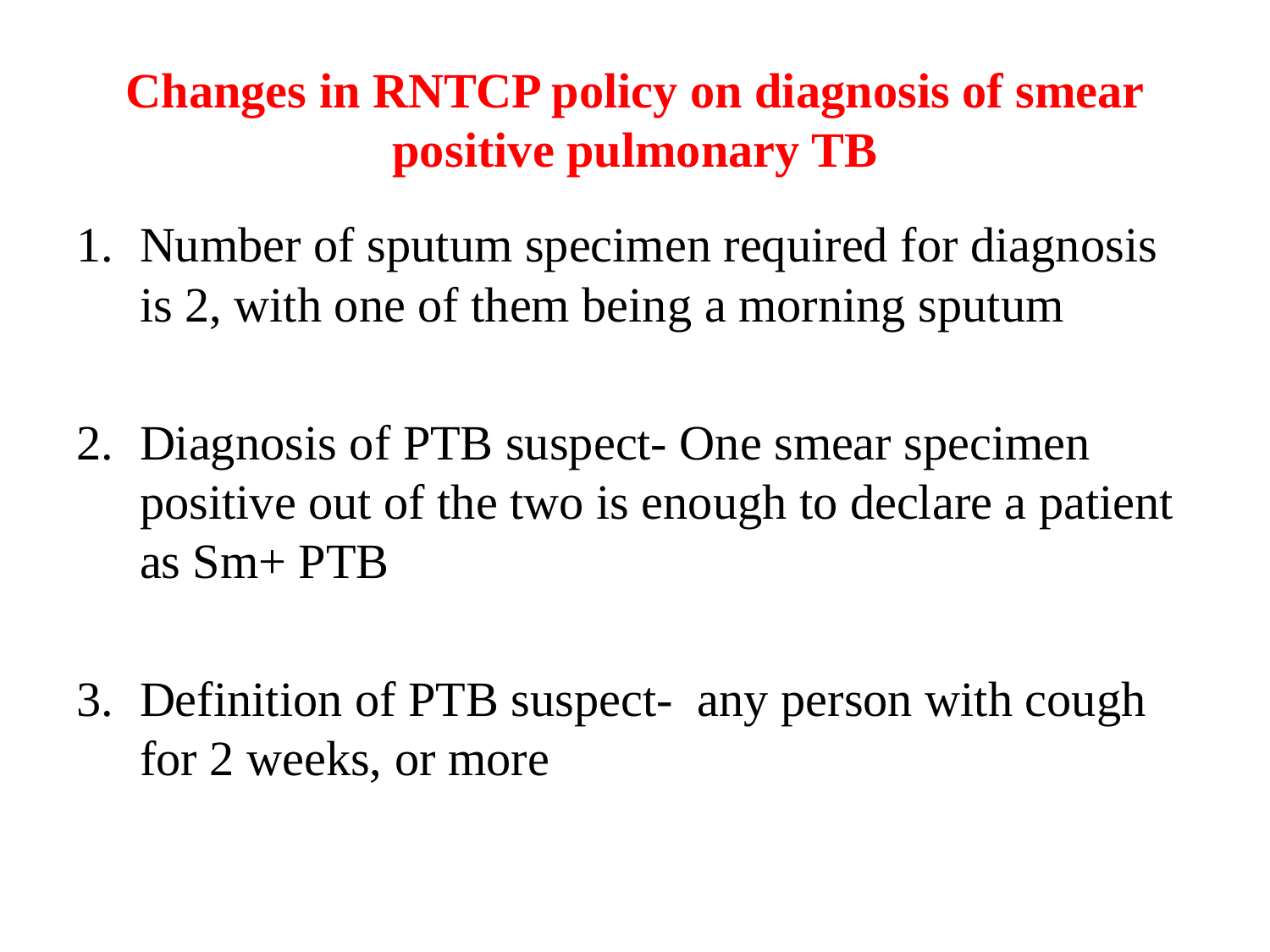

# Changes in RNTCP policy on diagnosis of smear positive pulmonary TB

Number of sputum specimen required for diagnosis is 2, with one of them being a morning sputum

Diagnosis of PTB suspect- One smear specimen positive out of the two is enough to declare a patient as Sm+ PTB

Definition of PTB suspect-  any person with cough for 2 weeks, or more